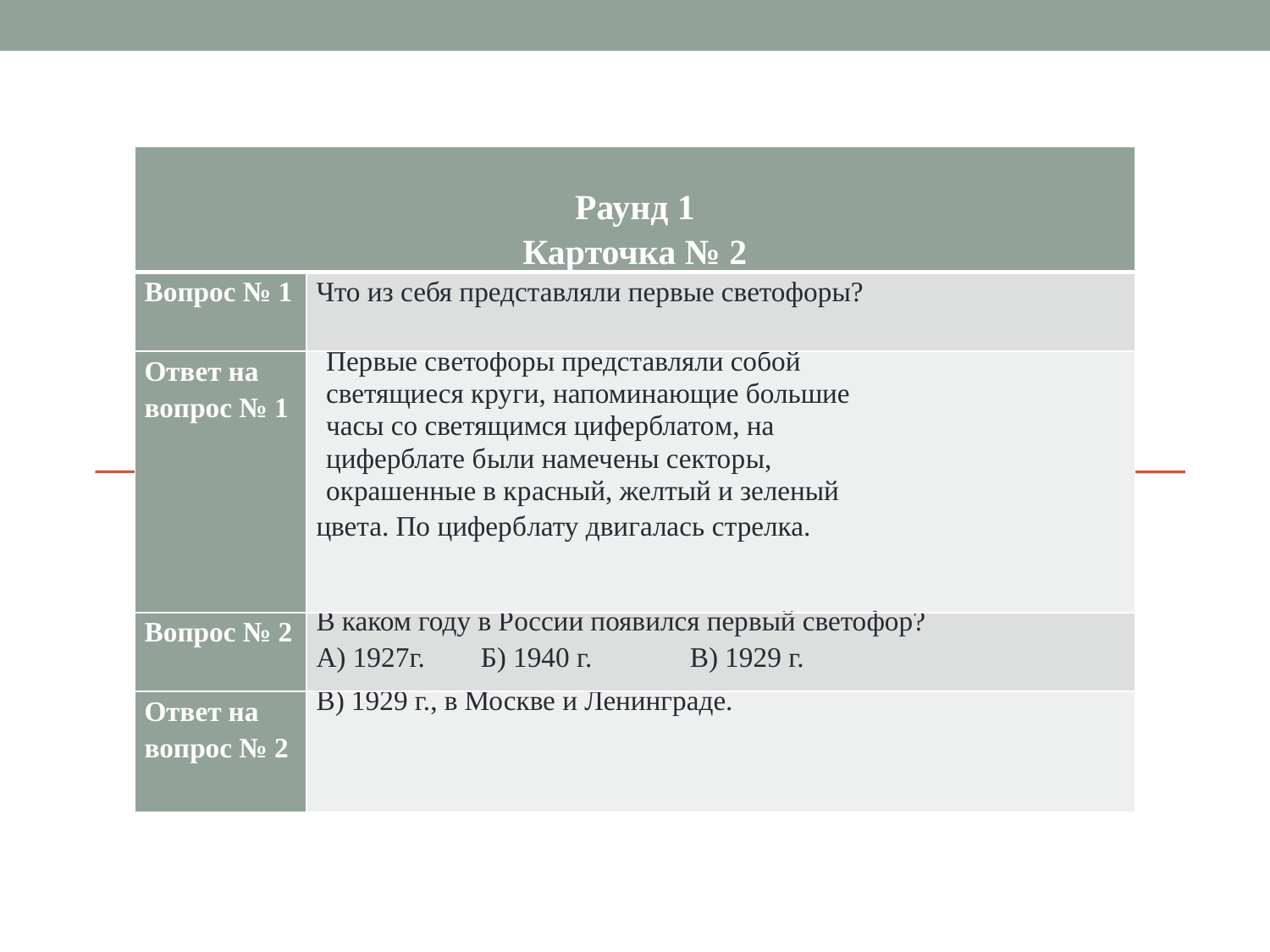

| Раунд 1 Карточка № 2 |  |
| --- | --- |
| Вопрос № 1 | Что из себя представляли первые светофоры? |
| Ответ на вопрос № 1 | Первые светофоры представляли собой светящиеся круги, напоминающие большие часы со светящимся циферблатом, на циферблате были намечены секторы, окрашенные в красный, желтый и зеленый цвета. По циферблату двигалась стрелка. |
| Вопрос № 2 | В каком году в России появился первый светофор? А) 1927г. Б) 1940 г. В) 1929 г. |
| Ответ на вопрос № 2 | В) 1929 г., в Москве и Ленинграде. |